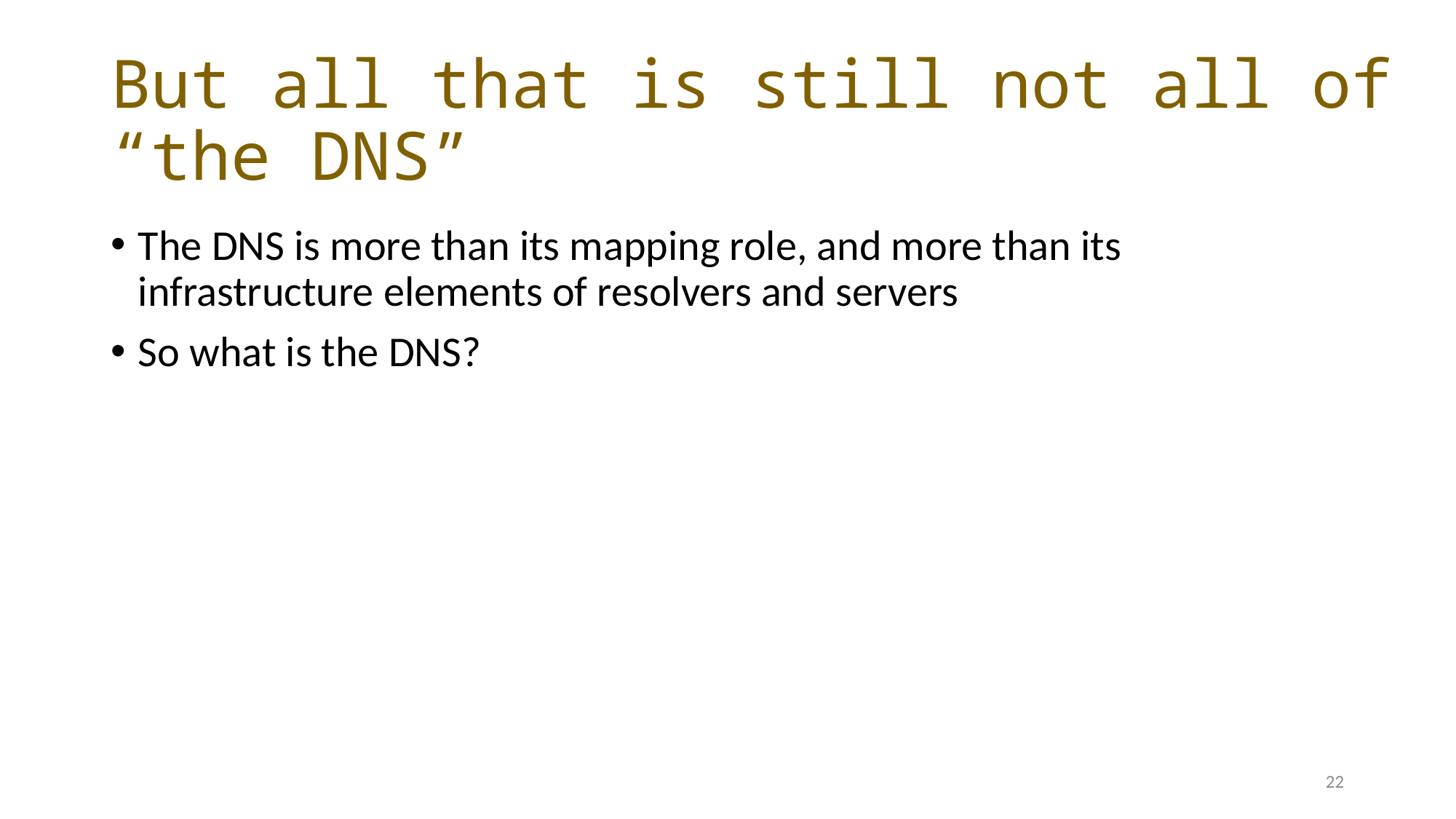

# But all that is still not all of “the DNS”
The DNS is more than its mapping role, and more than its infrastructure elements of resolvers and servers
So what is the DNS?
22